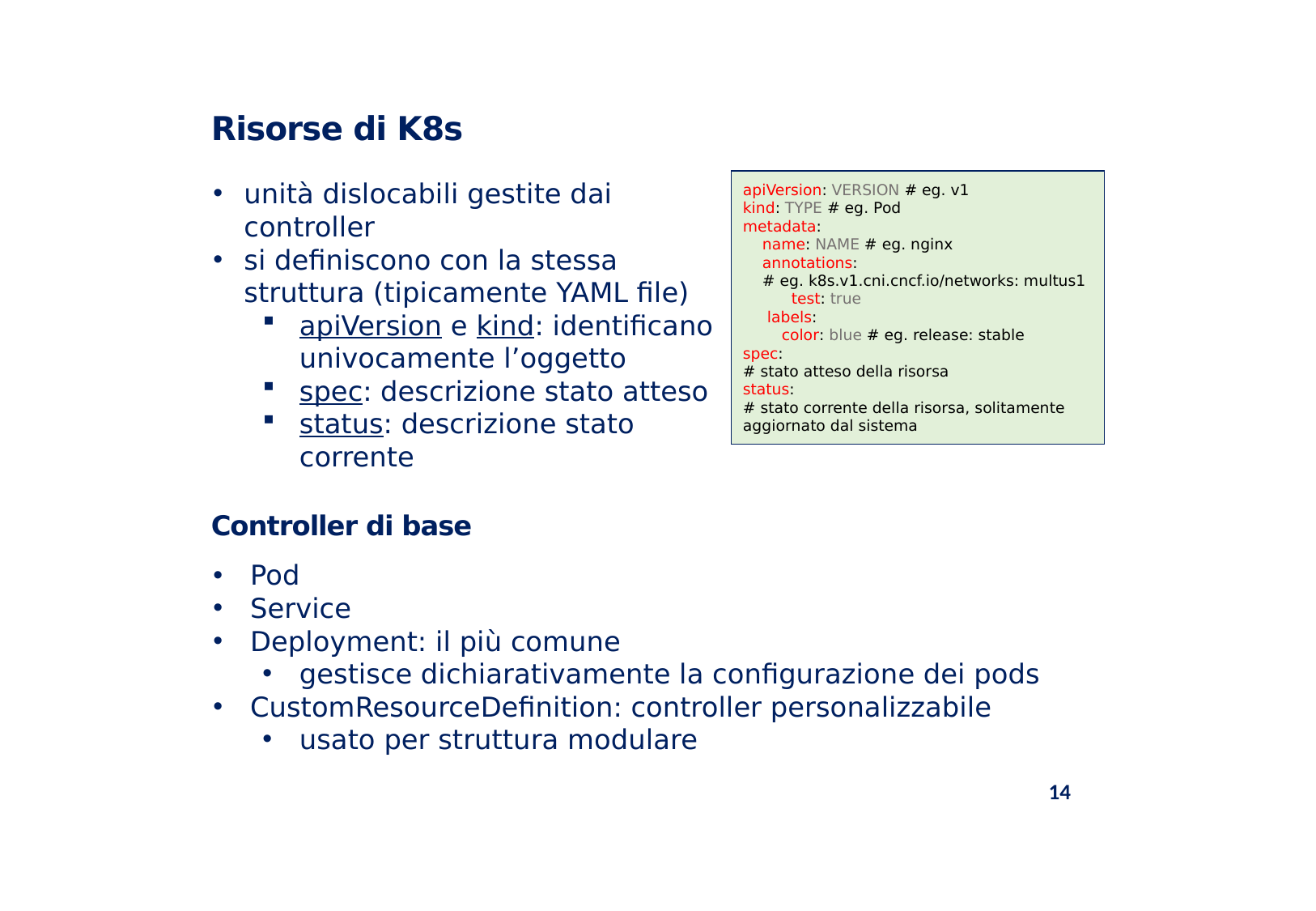

Risorse di K8s
unità dislocabili gestite dai controller
si definiscono con la stessa struttura (tipicamente YAML file)
apiVersion e kind: identificano univocamente l’oggetto
spec: descrizione stato atteso
status: descrizione stato corrente
apiVersion: VERSION # eg. v1
kind: TYPE # eg. Pod
metadata:
    name: NAME # eg. nginx
    annotations:
    # eg. k8s.v1.cni.cncf.io/networks: multus1
          test: true
     labels:
        color: blue # eg. release: stable
spec:
# stato atteso della risorsa
status:
# stato corrente della risorsa, solitamente aggiornato dal sistema
Controller di base
Pod
Service
Deployment: il più comune
gestisce dichiarativamente la configurazione dei pods
CustomResourceDefinition: controller personalizzabile
usato per struttura modulare

14